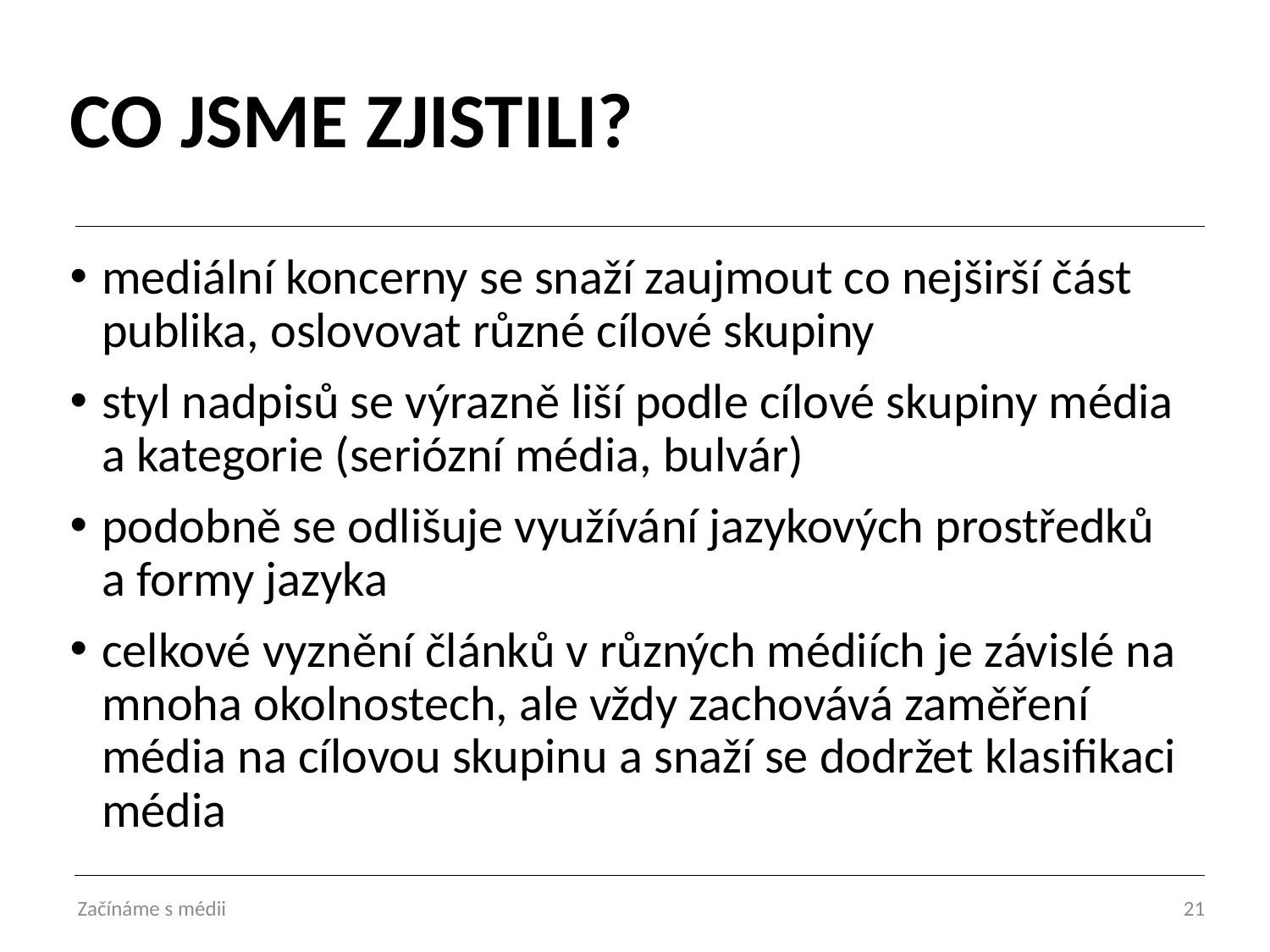

# CO JSME ZJISTILI?
mediální koncerny se snaží zaujmout co nejširší část publika, oslovovat různé cílové skupiny
styl nadpisů se výrazně liší podle cílové skupiny média a kategorie (seriózní média, bulvár)
podobně se odlišuje využívání jazykových prostředků a formy jazyka
celkové vyznění článků v různých médiích je závislé na mnoha okolnostech, ale vždy zachovává zaměření média na cílovou skupinu a snaží se dodržet klasifikaci média
Začínáme s médii
21